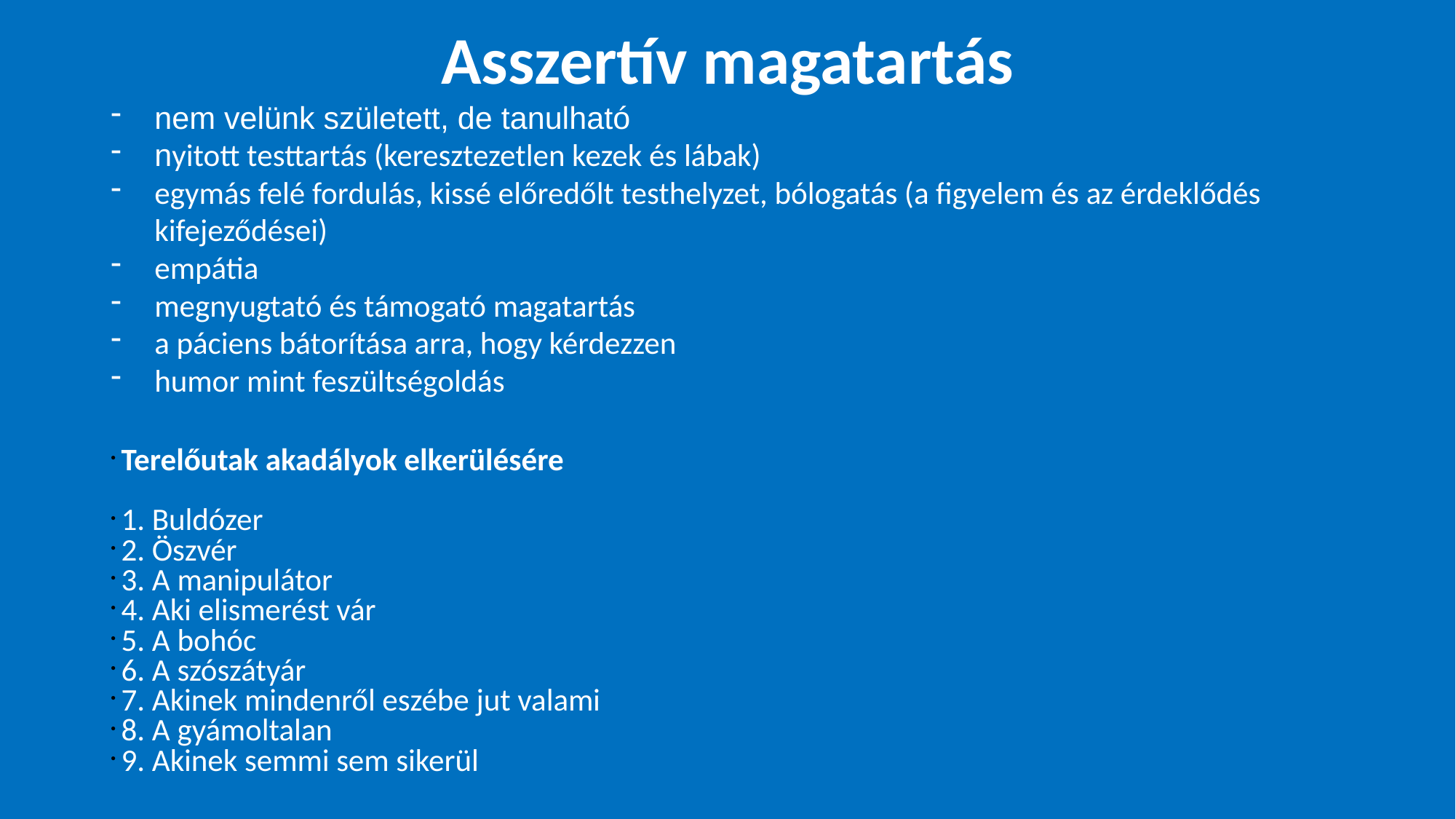

# Asszertív magatartás
nem velünk született, de tanulható
nyitott testtartás (keresztezetlen kezek és lábak)
egymás felé fordulás, kissé előredőlt testhelyzet, bólogatás (a figyelem és az érdeklődés kifejeződései)
empátia
megnyugtató és támogató magatartás
a páciens bátorítása arra, hogy kérdezzen
humor mint feszültségoldás

Terelőutak akadályok elkerülésére

1. Buldózer
2. Öszvér
3. A manipulátor
4. Aki elismerést vár
5. A bohóc
6. A szószátyár
7. Akinek mindenről eszébe jut valami
8. A gyámoltalan
9. Akinek semmi sem sikerül